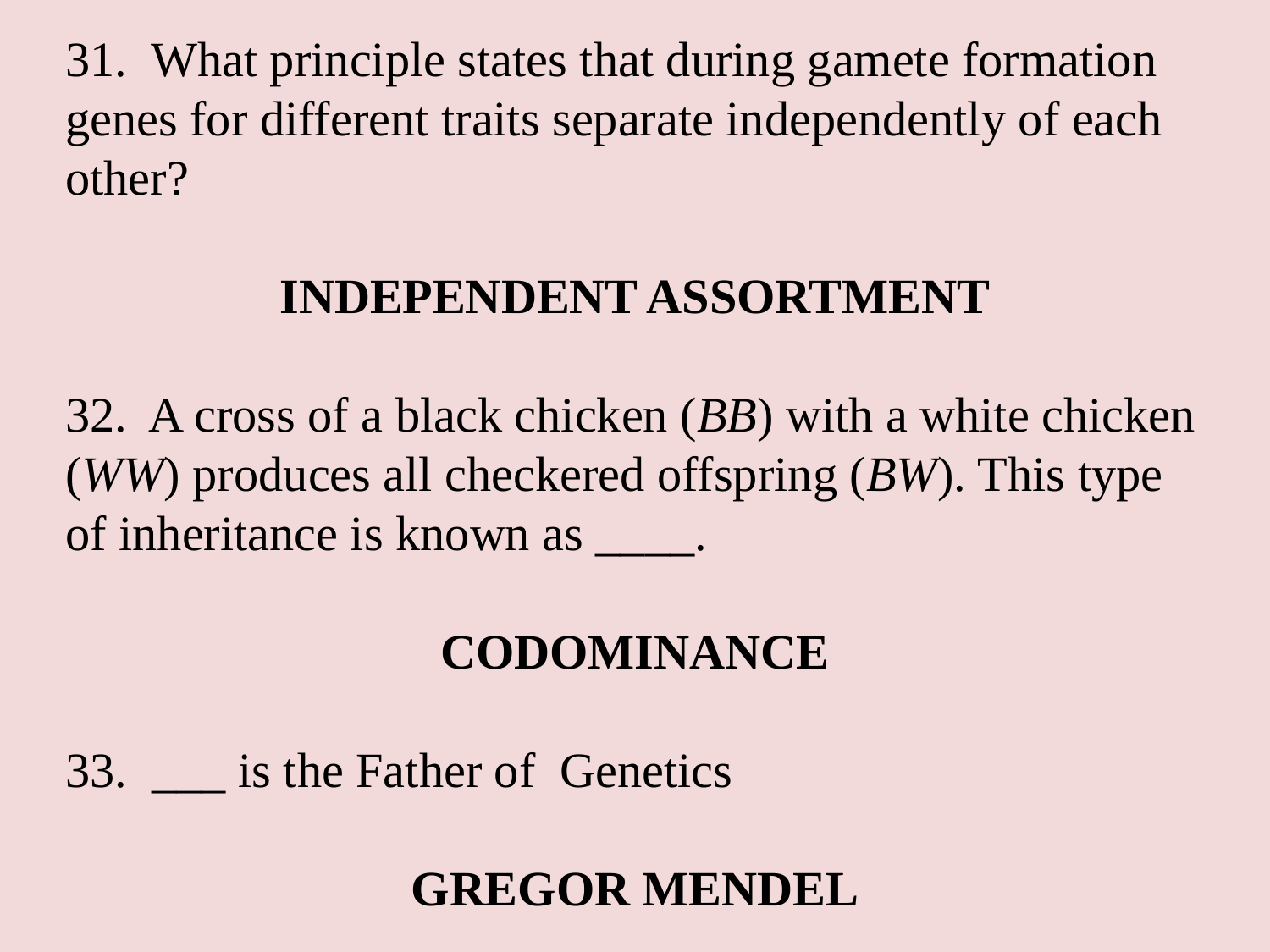

31.  What principle states that during gamete formation genes for different traits separate independently of each other?

INDEPENDENT ASSORTMENT

32.  A cross of a black chicken (BB) with a white chicken (WW) produces all checkered offspring (BW). This type of inheritance is known as ____.

CODOMINANCE

33.  ___ is the Father of  Genetics

GREGOR MENDEL